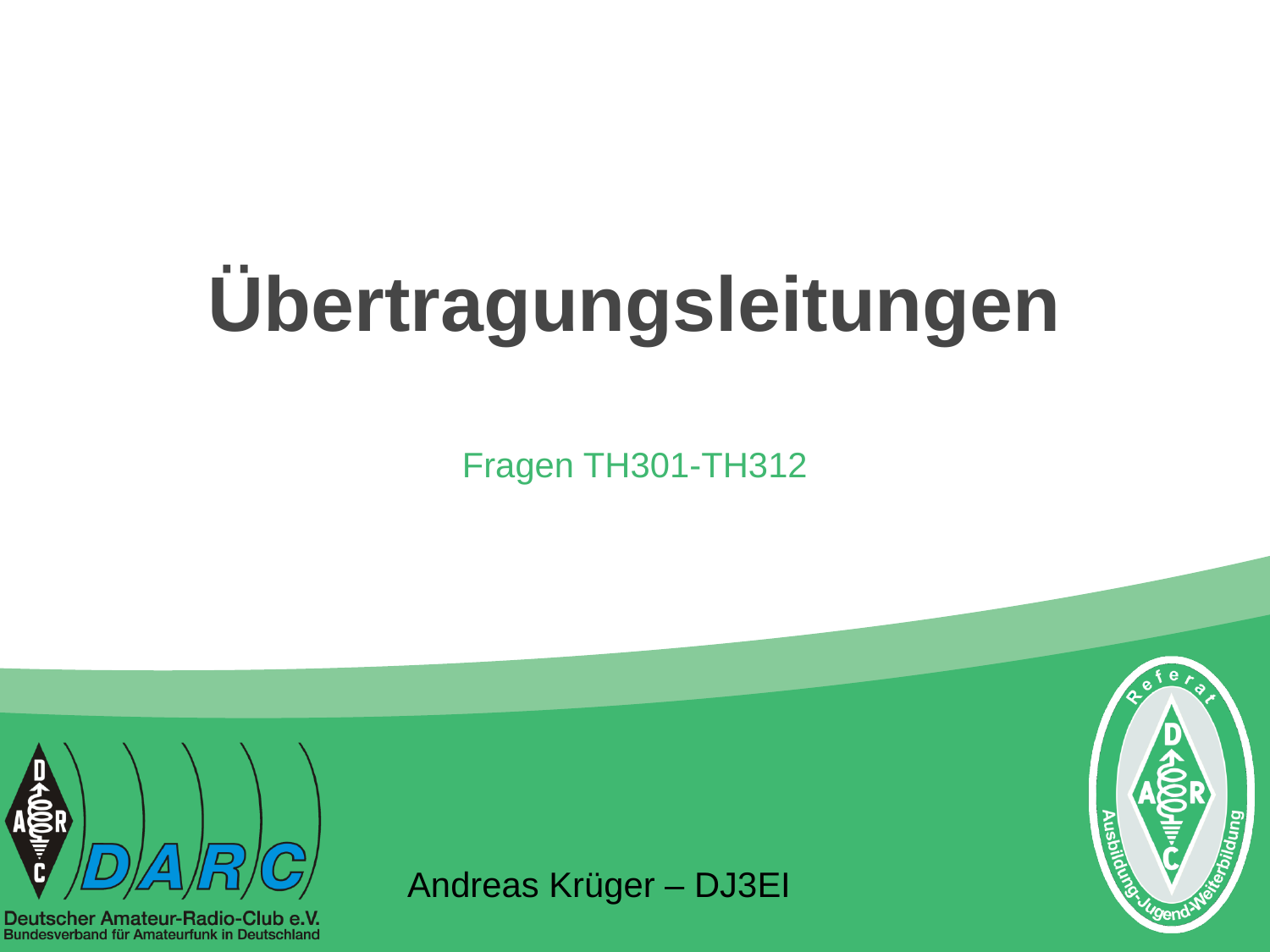

Übertragungsleitungen
Fragen TH301-TH312
Andreas Krüger – DJ3EI